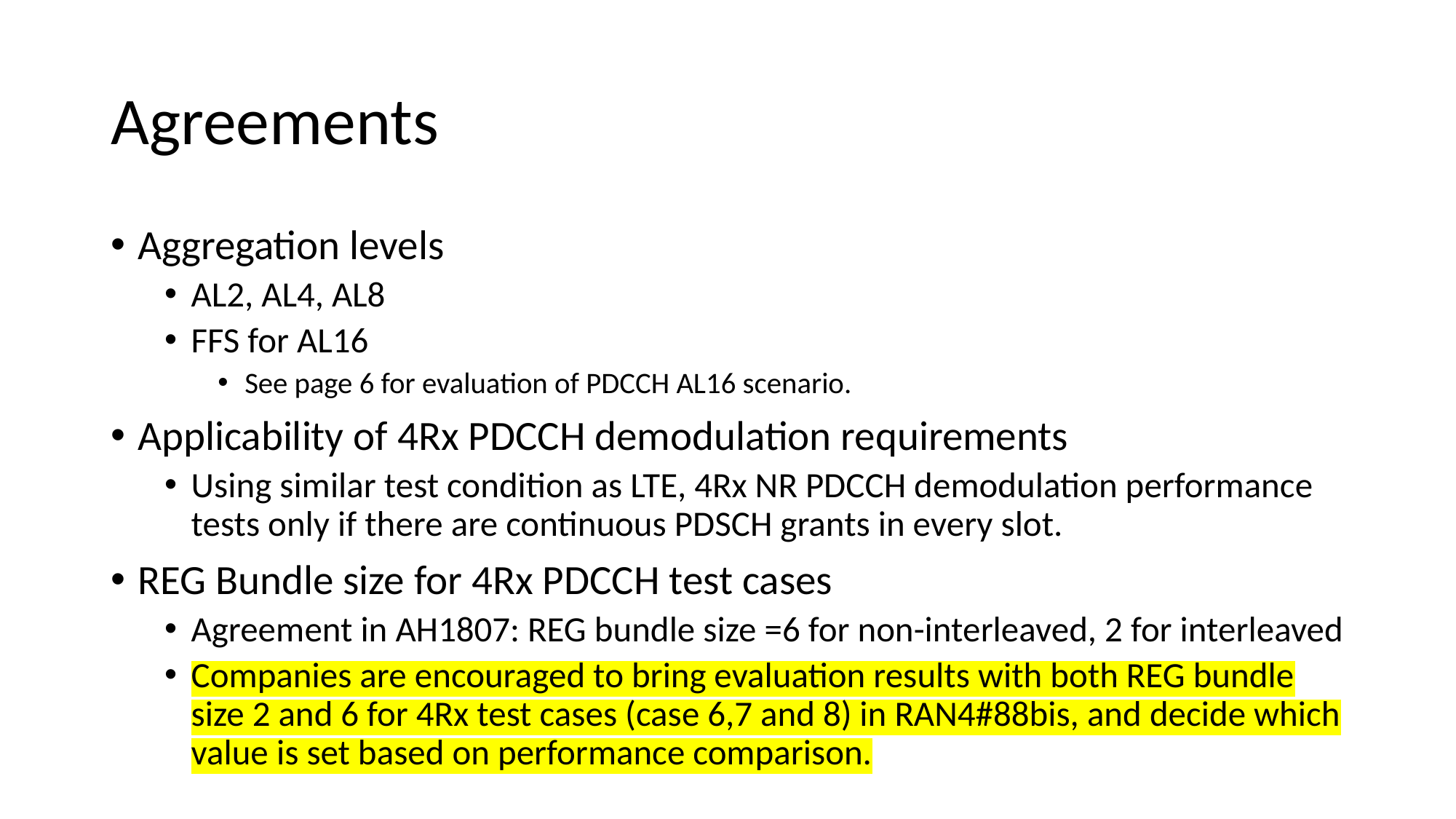

# Agreements
Aggregation levels
AL2, AL4, AL8
FFS for AL16
See page 6 for evaluation of PDCCH AL16 scenario.
Applicability of 4Rx PDCCH demodulation requirements
Using similar test condition as LTE, 4Rx NR PDCCH demodulation performance tests only if there are continuous PDSCH grants in every slot.
REG Bundle size for 4Rx PDCCH test cases
Agreement in AH1807: REG bundle size =6 for non-interleaved, 2 for interleaved
Companies are encouraged to bring evaluation results with both REG bundle size 2 and 6 for 4Rx test cases (case 6,7 and 8) in RAN4#88bis, and decide which value is set based on performance comparison.